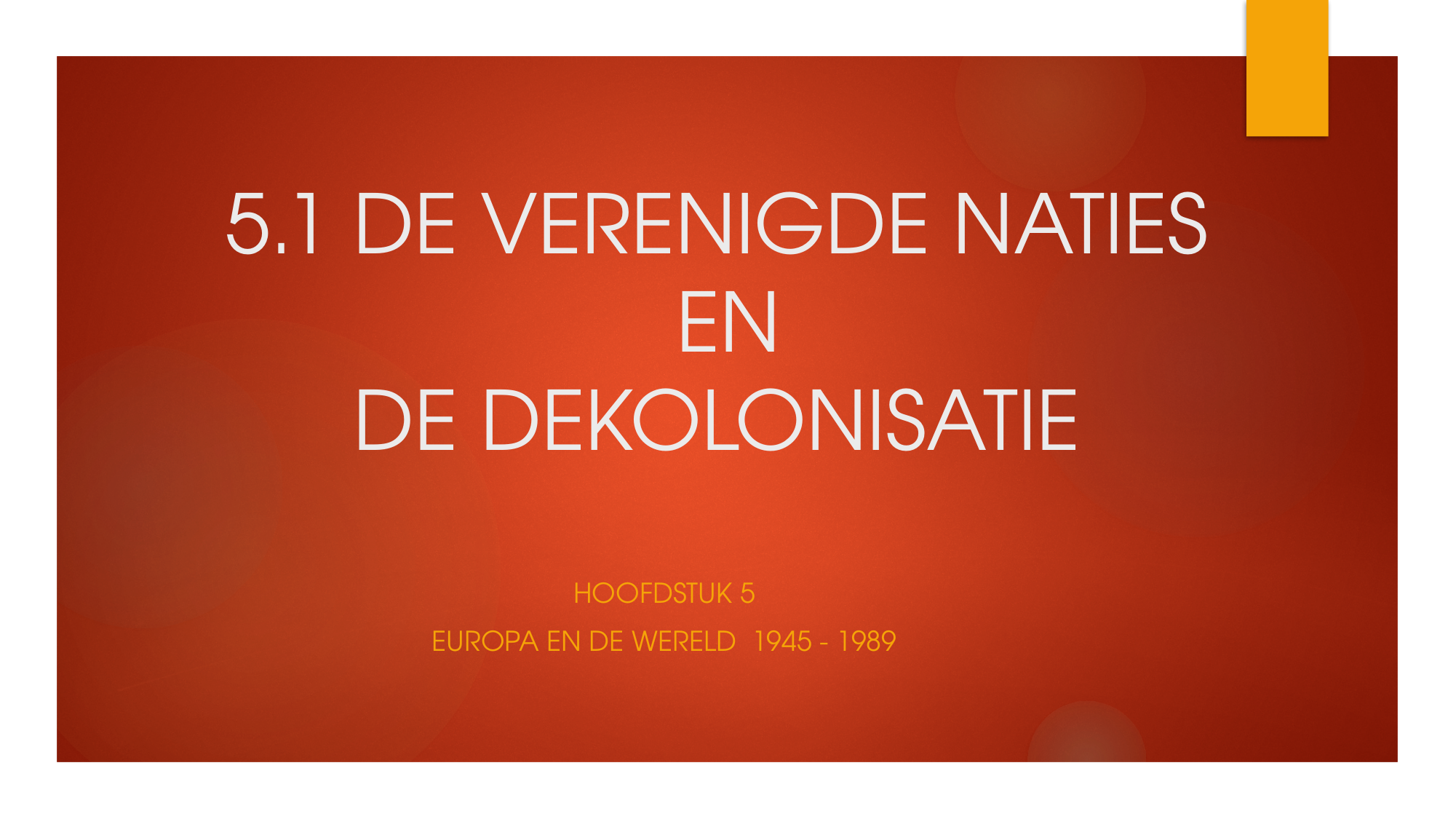

# 5.1 DE VERENIGDE NATIES EN DE DEKOLONISATIE
HOOFDSTUK 5
EUROPA EN DE WERELD  1945 - 1989